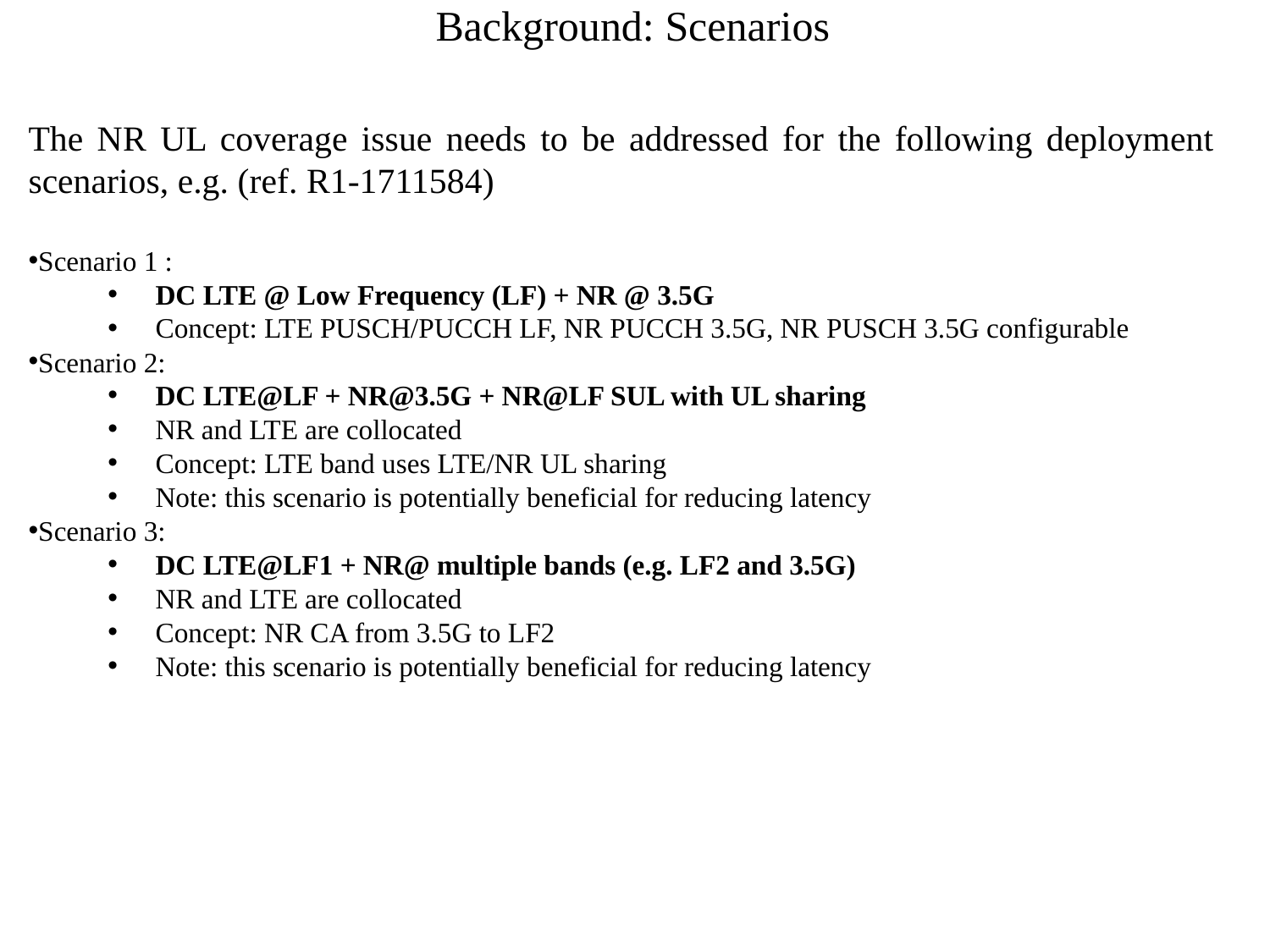

# Background: Scenarios
The NR UL coverage issue needs to be addressed for the following deployment scenarios, e.g. (ref. R1-1711584)

Scenario 1 :
DC LTE @ Low Frequency (LF) + NR @ 3.5G
Concept: LTE PUSCH/PUCCH LF, NR PUCCH 3.5G, NR PUSCH 3.5G configurable
Scenario 2:
DC LTE@LF + NR@3.5G + NR@LF SUL with UL sharing
NR and LTE are collocated
Concept: LTE band uses LTE/NR UL sharing
Note: this scenario is potentially beneficial for reducing latency
Scenario 3:
DC LTE@LF1 + NR@ multiple bands (e.g. LF2 and 3.5G)
NR and LTE are collocated
Concept: NR CA from 3.5G to LF2
Note: this scenario is potentially beneficial for reducing latency